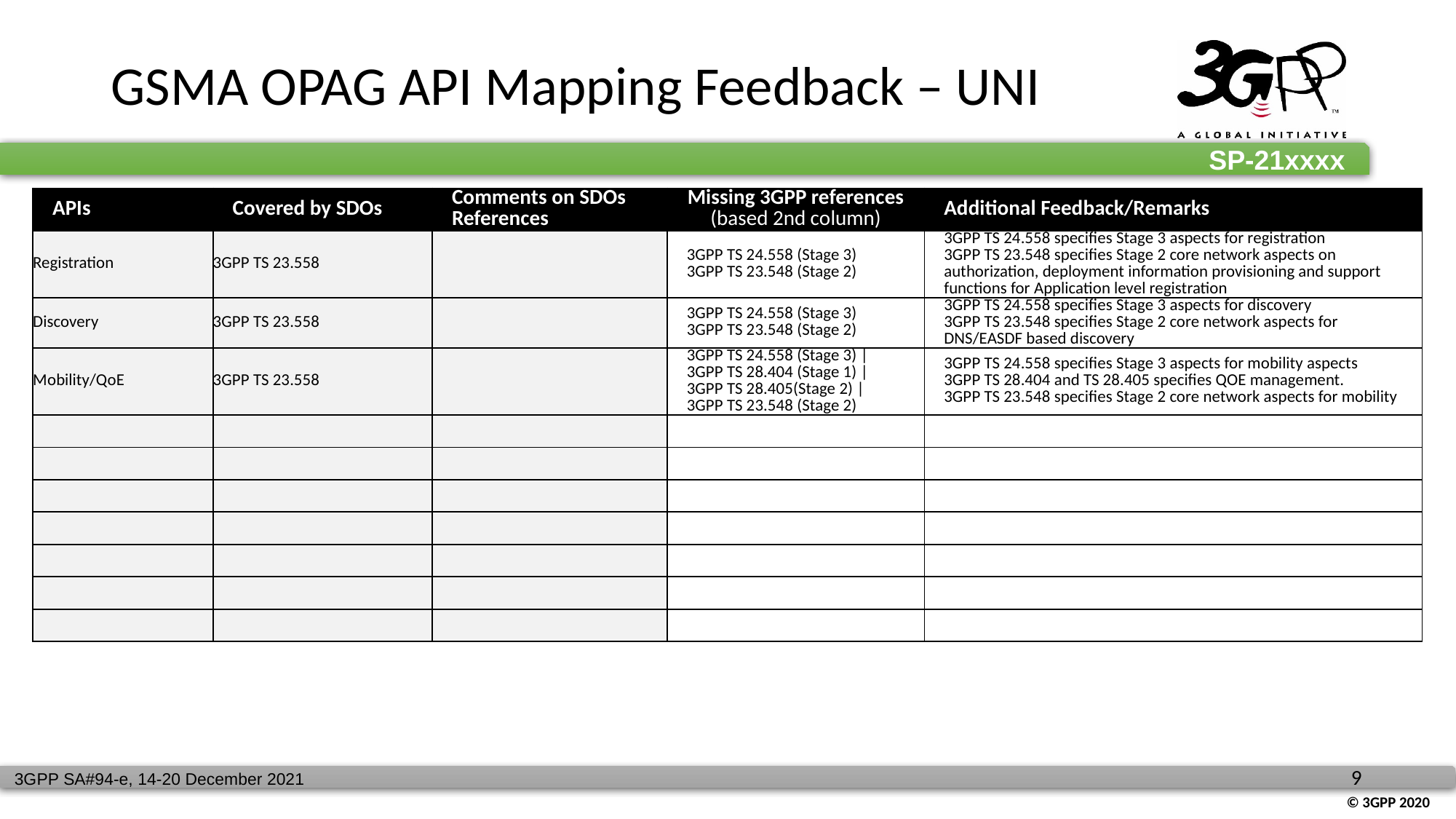

GSMA OPAG API Mapping Feedback – UNI
| APIs | Covered by SDOs | Comments on SDOs References | Missing 3GPP references (based 2nd column) | Additional Feedback/Remarks |
| --- | --- | --- | --- | --- |
| Registration | 3GPP TS 23.558 |  | 3GPP TS 24.558 (Stage 3) 3GPP TS 23.548 (Stage 2) | 3GPP TS 24.558 specifies Stage 3 aspects for registration 3GPP TS 23.548 specifies Stage 2 core network aspects on authorization, deployment information provisioning and support functions for Application level registration |
| Discovery | 3GPP TS 23.558 |  | 3GPP TS 24.558 (Stage 3) 3GPP TS 23.548 (Stage 2) | 3GPP TS 24.558 specifies Stage 3 aspects for discovery 3GPP TS 23.548 specifies Stage 2 core network aspects for DNS/EASDF based discovery |
| Mobility/QoE | 3GPP TS 23.558 |  | 3GPP TS 24.558 (Stage 3) | 3GPP TS 28.404 (Stage 1) | 3GPP TS 28.405(Stage 2) | 3GPP TS 23.548 (Stage 2) | 3GPP TS 24.558 specifies Stage 3 aspects for mobility aspects 3GPP TS 28.404 and TS 28.405 specifies QOE management. 3GPP TS 23.548 specifies Stage 2 core network aspects for mobility |
|  |  |  |  |  |
|  |  |  |  |  |
|  |  |  |  |  |
|  |  |  |  |  |
|  |  |  |  |  |
|  |  |  |  |  |
|  |  |  |  |  |